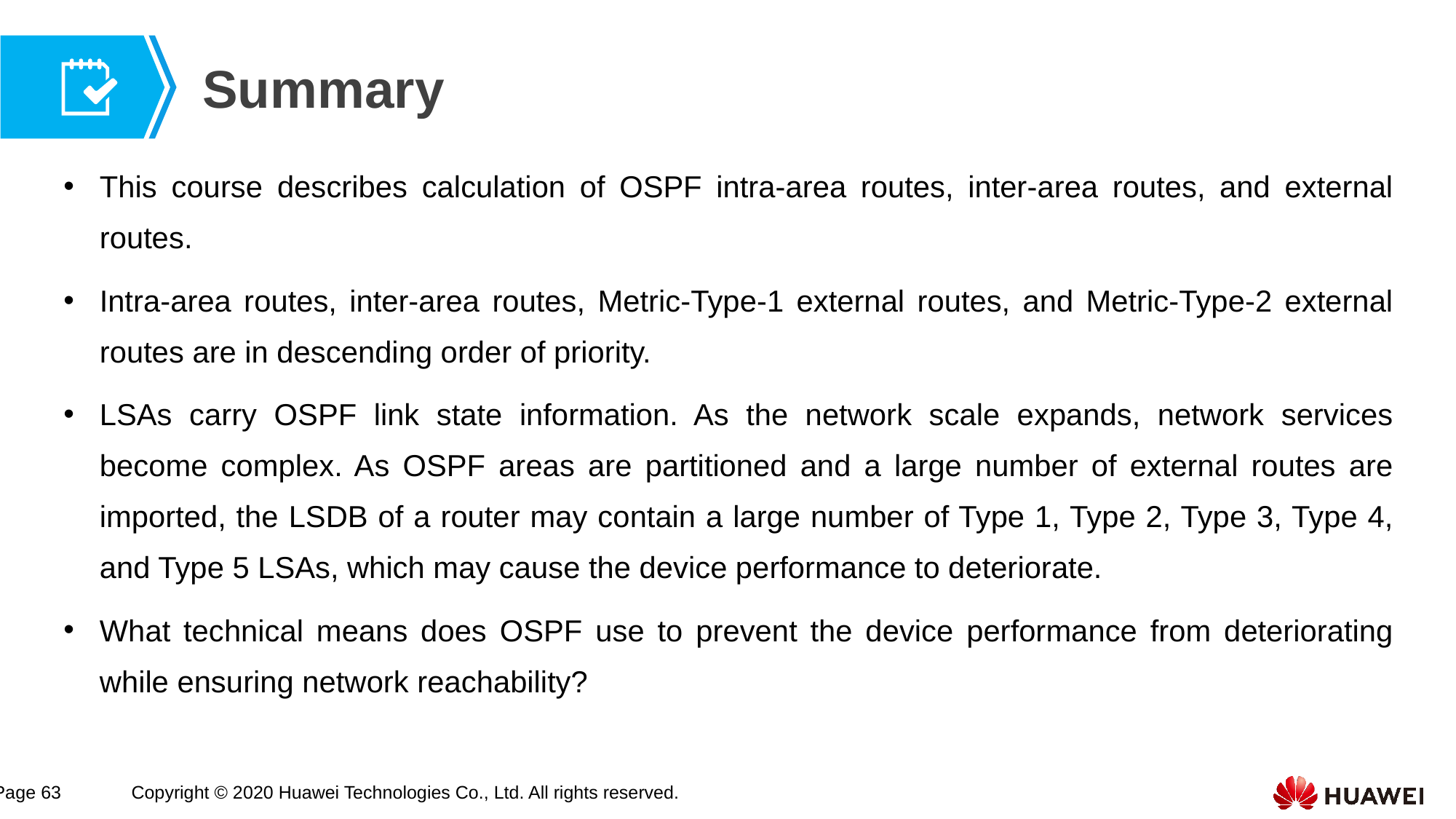

This course describes calculation of OSPF intra-area routes, inter-area routes, and external routes.
Intra-area routes, inter-area routes, Metric-Type-1 external routes, and Metric-Type-2 external routes are in descending order of priority.
LSAs carry OSPF link state information. As the network scale expands, network services become complex. As OSPF areas are partitioned and a large number of external routes are imported, the LSDB of a router may contain a large number of Type 1, Type 2, Type 3, Type 4, and Type 5 LSAs, which may cause the device performance to deteriorate.
What technical means does OSPF use to prevent the device performance from deteriorating while ensuring network reachability?